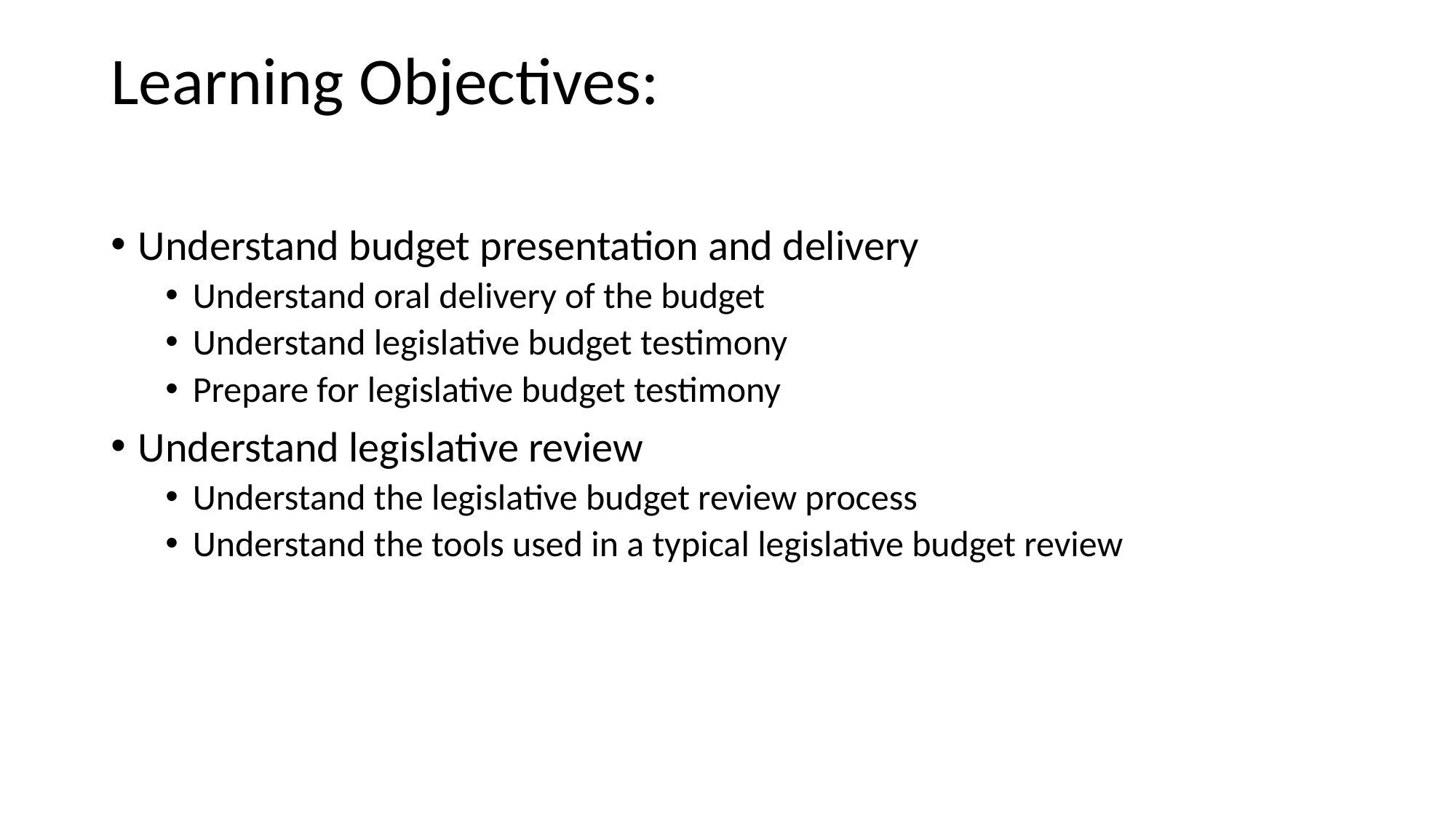

# Learning Objectives:
Understand budget presentation and delivery
Understand oral delivery of the budget
Understand legislative budget testimony
Prepare for legislative budget testimony
Understand legislative review
Understand the legislative budget review process
Understand the tools used in a typical legislative budget review